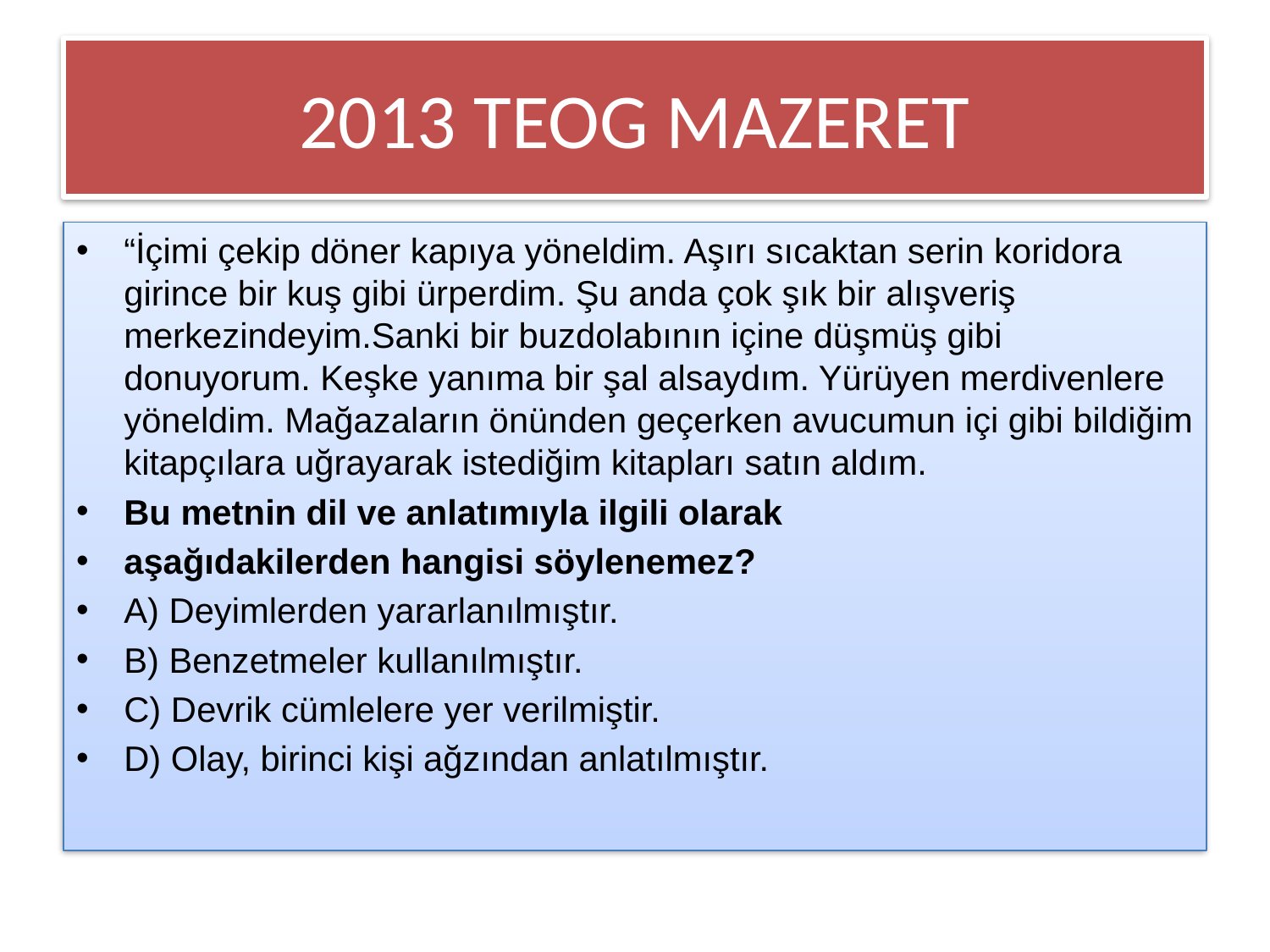

# 2013 TEOG MAZERET
“İçimi çekip döner kapıya yöneldim. Aşırı sıcaktan serin koridora girince bir kuş gibi ürperdim. Şu anda çok şık bir alışveriş merkezindeyim.Sanki bir buzdolabının içine düşmüş gibi donuyorum. Keşke yanıma bir şal alsaydım. Yürüyen merdivenlere yöneldim. Mağazaların önünden geçerken avucumun içi gibi bildiğim kitapçılara uğrayarak istediğim kitapları satın aldım.
Bu metnin dil ve anlatımıyla ilgili olarak
aşağıdakilerden hangisi söylenemez?
A) Deyimlerden yararlanılmıştır.
B) Benzetmeler kullanılmıştır.
C) Devrik cümlelere yer verilmiştir.
D) Olay, birinci kişi ağzından anlatılmıştır.